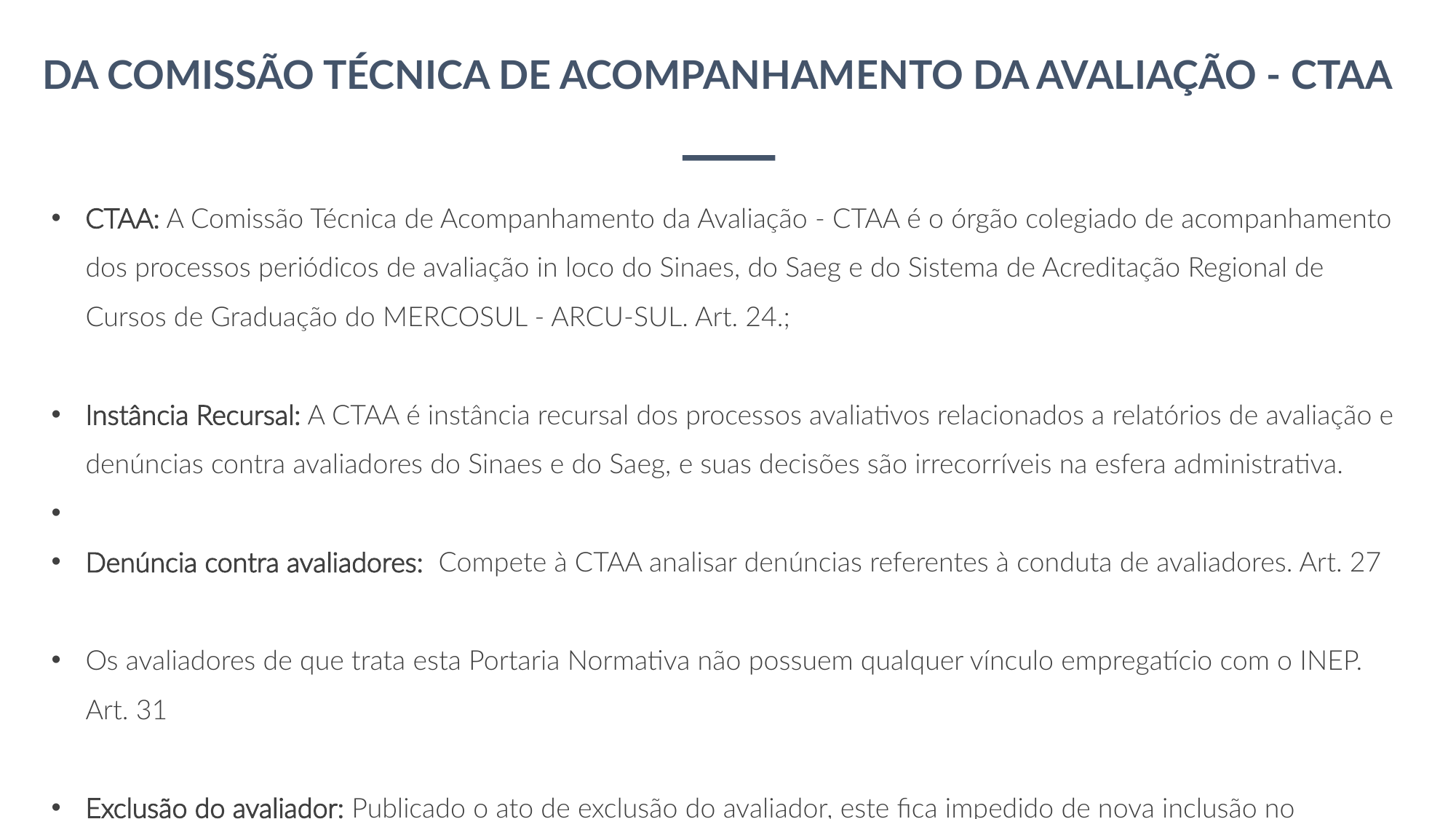

DA COMISSÃO TÉCNICA DE ACOMPANHAMENTO DA AVALIAÇÃO - CTAA

CTAA: A Comissão Técnica de Acompanhamento da Avaliação - CTAA é o órgão colegiado de acompanhamento dos processos periódicos de avaliação in loco do Sinaes, do Saeg e do Sistema de Acreditação Regional de Cursos de Graduação do MERCOSUL - ARCU-SUL. Art. 24.;

Instância Recursal: A CTAA é instância recursal dos processos avaliativos relacionados a relatórios de avaliação e denúncias contra avaliadores do Sinaes e do Saeg, e suas decisões são irrecorríveis na esfera administrativa.

Denúncia contra avaliadores:  Compete à CTAA analisar denúncias referentes à conduta de avaliadores. Art. 27

Os avaliadores de que trata esta Portaria Normativa não possuem qualquer vínculo empregatício com o INEP. Art. 31

Exclusão do avaliador: Publicado o ato de exclusão do avaliador, este fica impedido de nova inclusão no respectivo Banco pelo prazo de três anos.